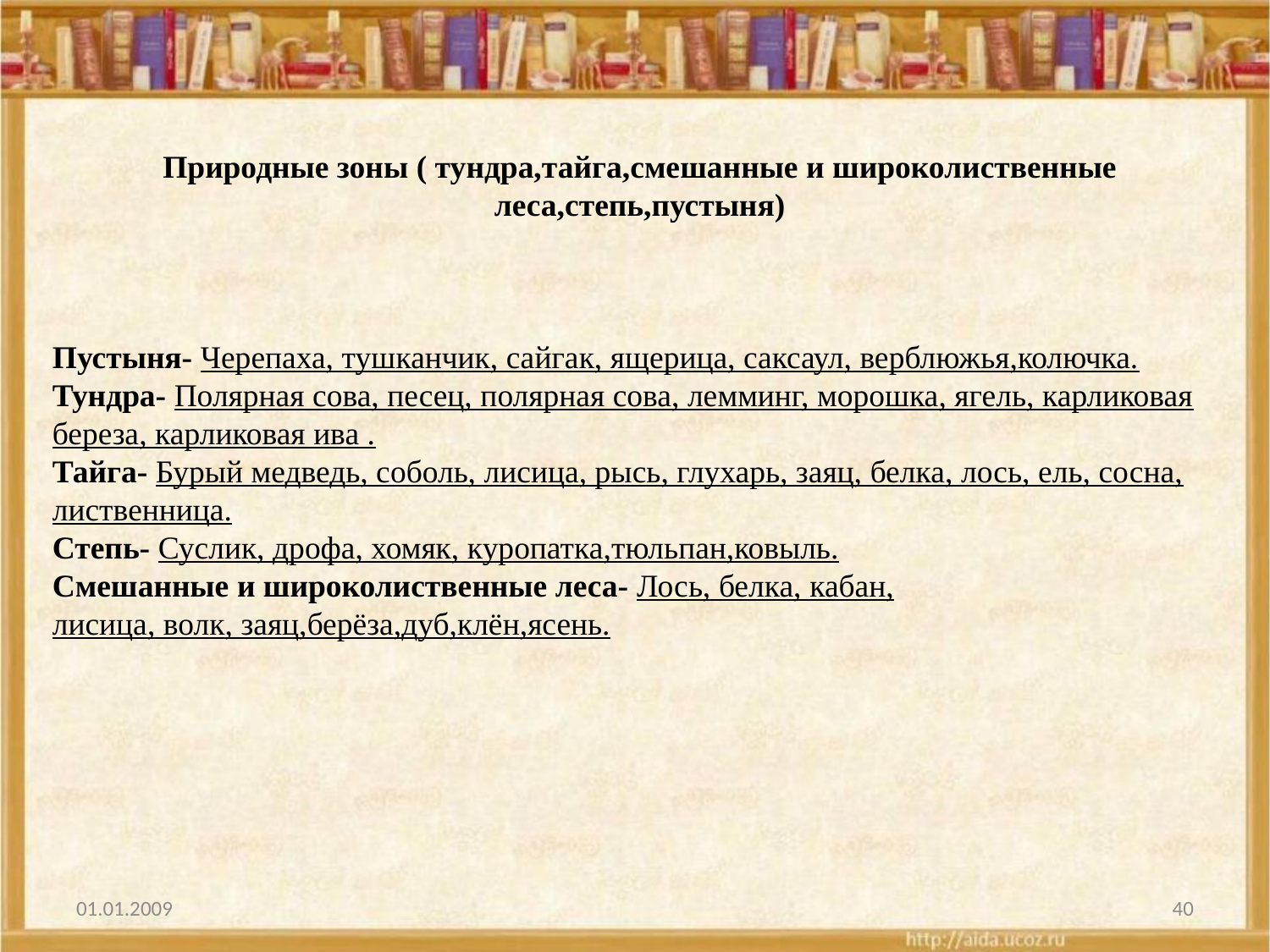

Природные зоны ( тундра,тайга,смешанные и широколиственные леса,степь,пустыня)

Пустыня- Черепаха, тушканчик, сайгак, ящерица, саксаул, верблюжья,колючка.
Тундра- Полярная сова, песец, полярная сова, лемминг, морошка, ягель, карликовая береза, карликовая ива .
Тайга- Бурый медведь, соболь, лисица, рысь, глухарь, заяц, белка, лось, ель, сосна, лиственница.
Степь- Суслик, дрофа, хомяк, куропатка,тюльпан,ковыль.
Смешанные и широколиственные леса- Лось, белка, кабан,
лисица, волк, заяц,берёза,дуб,клён,ясень.
01.01.2009
40